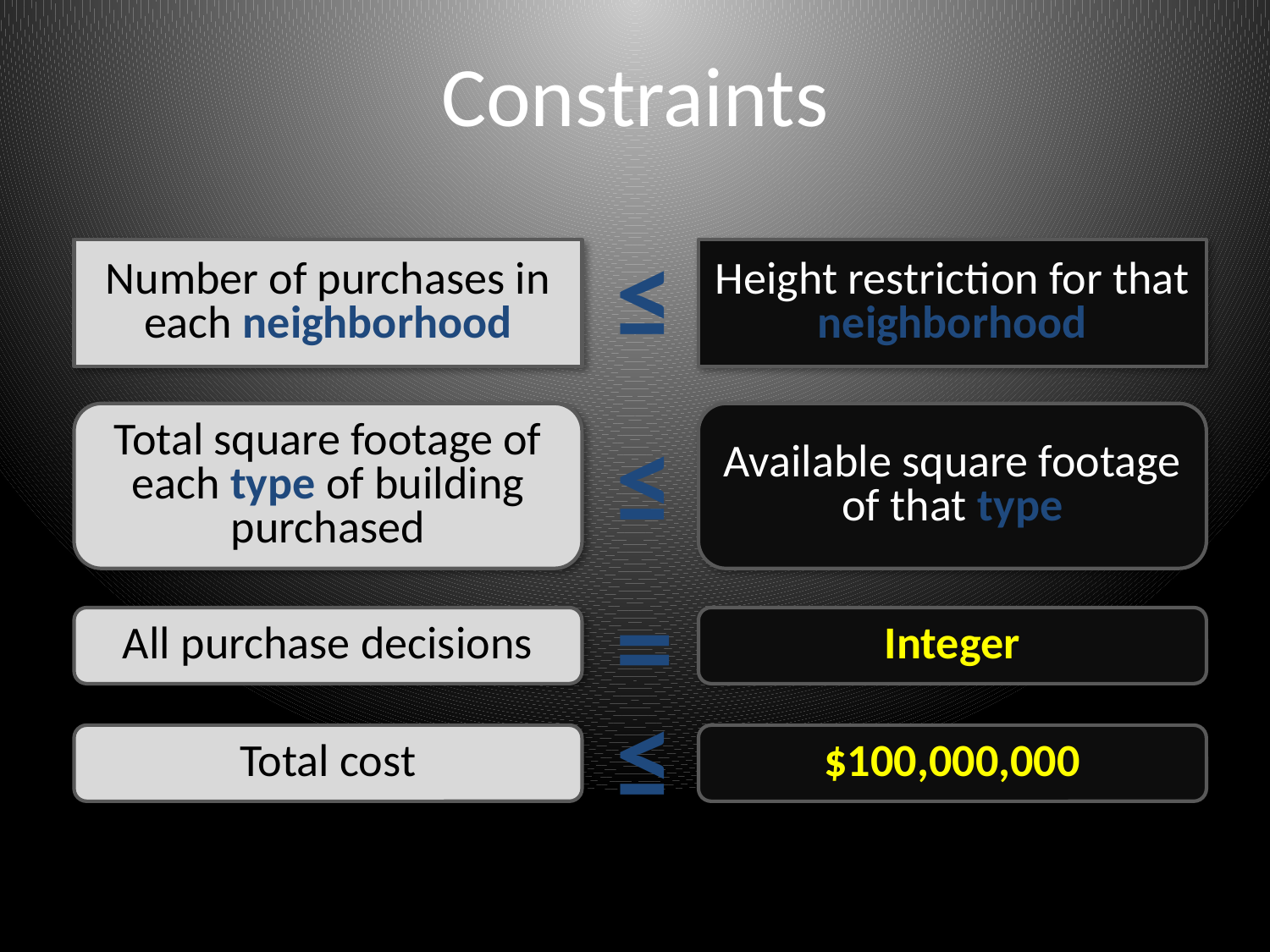

# Constraints
≤
Number of purchases in each neighborhood
Height restriction for that neighborhood
≤
Total square footage of each type of building purchased
Available square footage of that type
=
All purchase decisions
Integer
≤
Total cost
$100,000,000